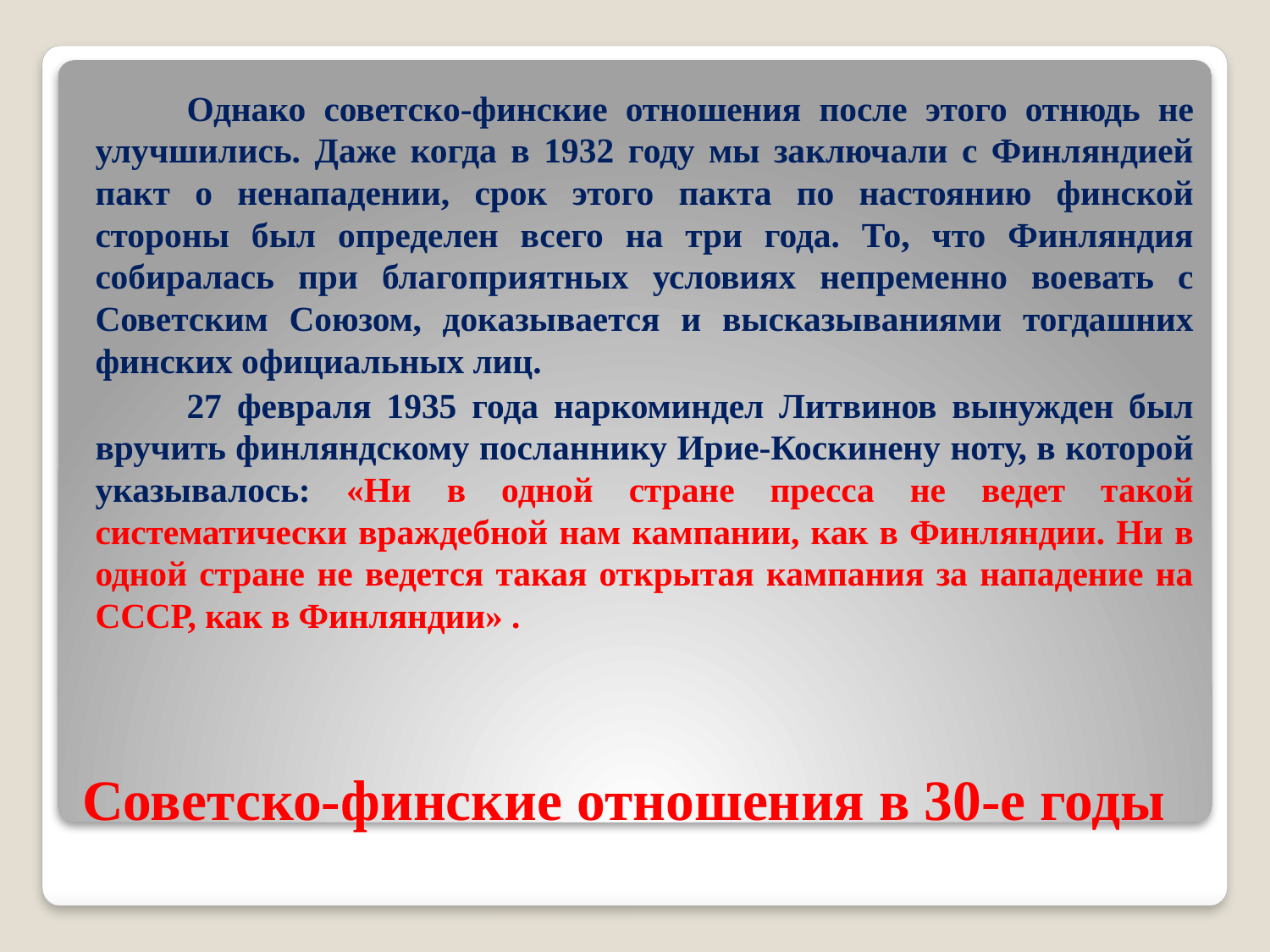

Однако советско-финские отношения после этого отнюдь не улучшились. Даже когда в 1932 году мы заключали с Финляндией пакт о ненападении, срок этого пакта по настоянию финской стороны был определен всего на три года. То, что Финляндия собиралась при благоприятных условиях непременно воевать с Советским Союзом, доказывается и высказываниями тогдашних финских официальных лиц.
27 февраля 1935 года наркоминдел Литвинов вынужден был вручить финляндскому посланнику Ирие-Коскинену ноту, в которой указывалось: «Ни в одной стране пресса не ведет такой систематически враждебной нам кампании, как в Финляндии. Ни в одной стране не ведется такая открытая кампания за нападение на СССР, как в Финляндии» .
# Советско-финские отношения в 30-е годы